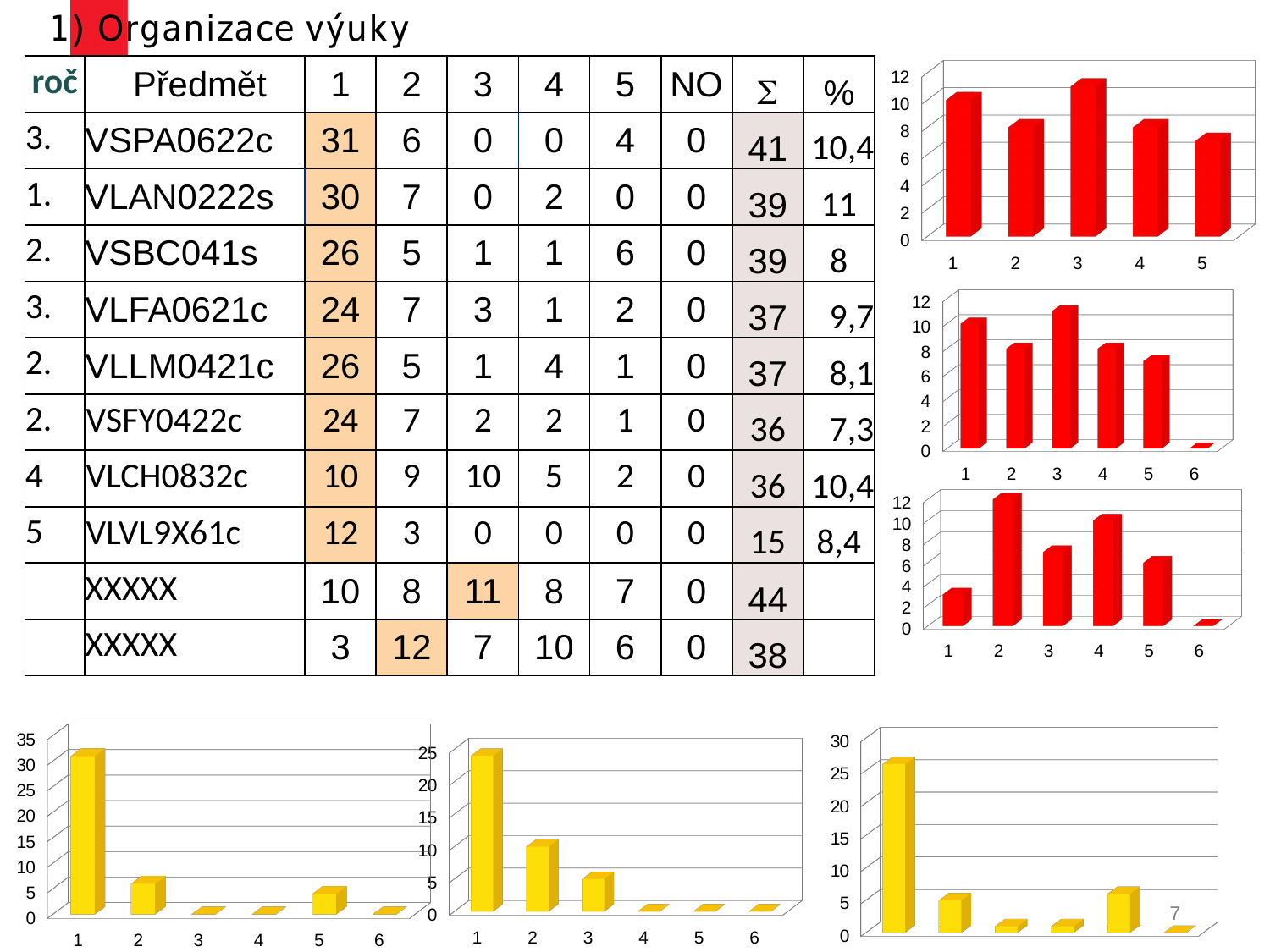

1) Organizace výuky

| roč | Předmět | 1 | 2 | 3 | 4 | 5 | NO | Σ | % |
| --- | --- | --- | --- | --- | --- | --- | --- | --- | --- |
| 3. | VSPA0622c | 31 | 6 | 0 | 0 | 4 | 0 | 41 | 10,4 |
| 1. | VLAN0222s | 30 | 7 | 0 | 2 | 0 | 0 | 39 | 11 |
| 2. | VSBC041s | 26 | 5 | 1 | 1 | 6 | 0 | 39 | 8 |
| 3. | VLFA0621c | 24 | 7 | 3 | 1 | 2 | 0 | 37 | 9,7 |
| 2. | VLLM0421c | 26 | 5 | 1 | 4 | 1 | 0 | 37 | 8,1 |
| 2. | VSFY0422c | 24 | 7 | 2 | 2 | 1 | 0 | 36 | 7,3 |
| 4 | VLCH0832c | 10 | 9 | 10 | 5 | 2 | 0 | 36 | 10,4 |
| 5 | VLVL9X61c | 12 | 3 | 0 | 0 | 0 | 0 | 15 | 8,4 |
|  | XXXXX | 10 | 8 | 11 | 8 | 7 | 0 | 44 |  |
|  | XXXXX | 3 | 12 | 7 | 10 | 6 | 0 | 38 |  |

[unsupported chart]

[unsupported chart]

[unsupported chart]

[unsupported chart]

[unsupported chart]

[unsupported chart]

7